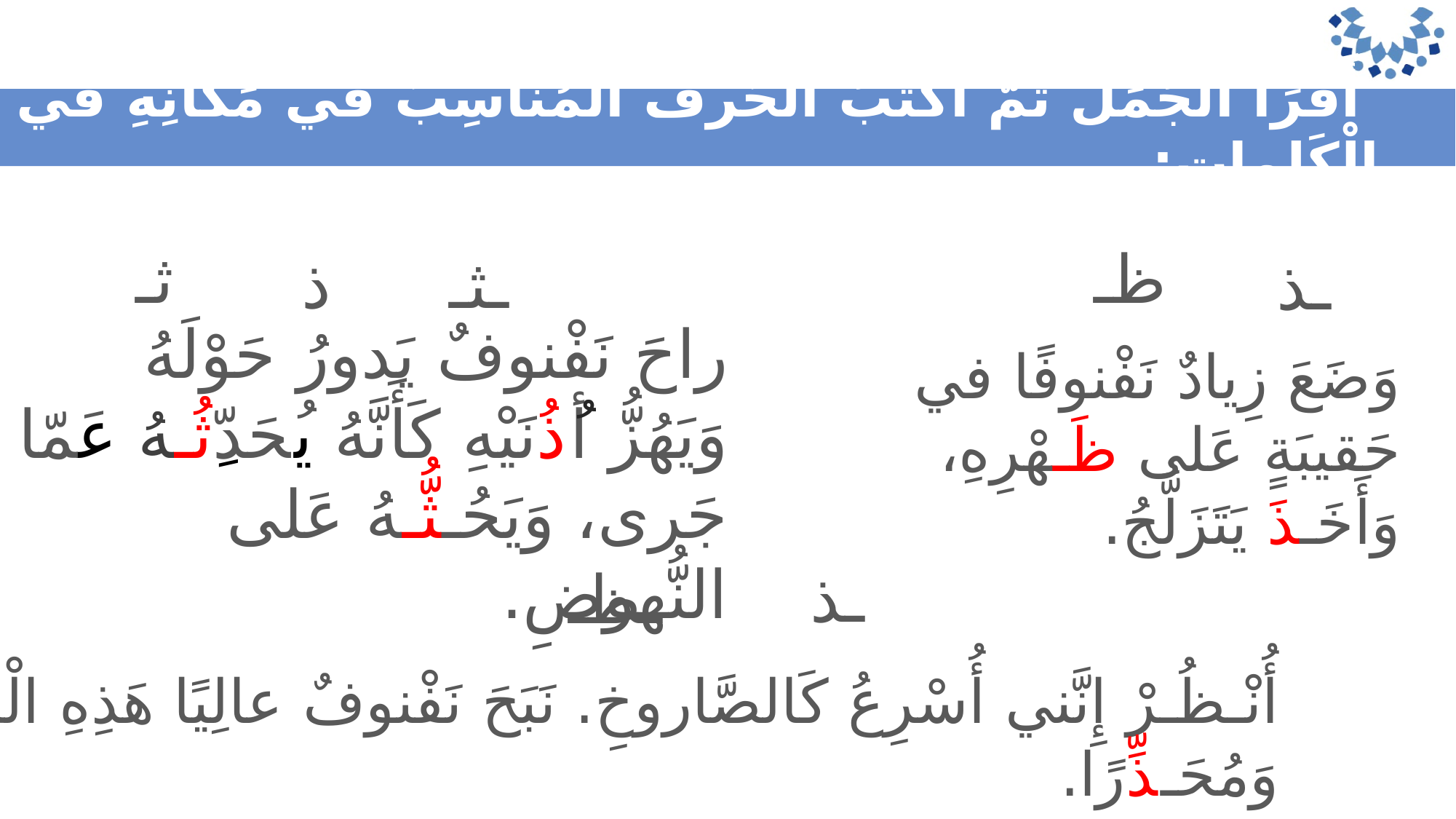

أَقْرَأُ الْجُمَلَ ثُمَّ أَكْتُبُ الْحَرفَ الْمُناسِبَ في مَكانِهِ في الْكَلِماتِ:
ثـ
ظـ
ذ
ـثـ
ـذ
راحَ نَفْنوفٌ يَدورُ حَوْلَهُ وَيَهُزُّ أُذُنَيْهِ كَأَنَّهُ يُحَدِّثُـهُ عَمّا جَرى، وَيَحُـثُّـهُ عَلى النُّهوضِ.
وَضَعَ زِيادٌ نَفْنوفًا في حَقيبَةٍ عَلى ظَـهْرِهِ، وَأَخَـذَ يَتَزَلَّجُ.
ـذ
ـظـ
أُنْـظُـرْ إِنَّني أُسْرِعُ كَالصَّاروخِ. نَبَحَ نَفْنوفٌ عالِيًا هَذِهِ الْمَرَّةَ وَمُحَـذِّرًا.